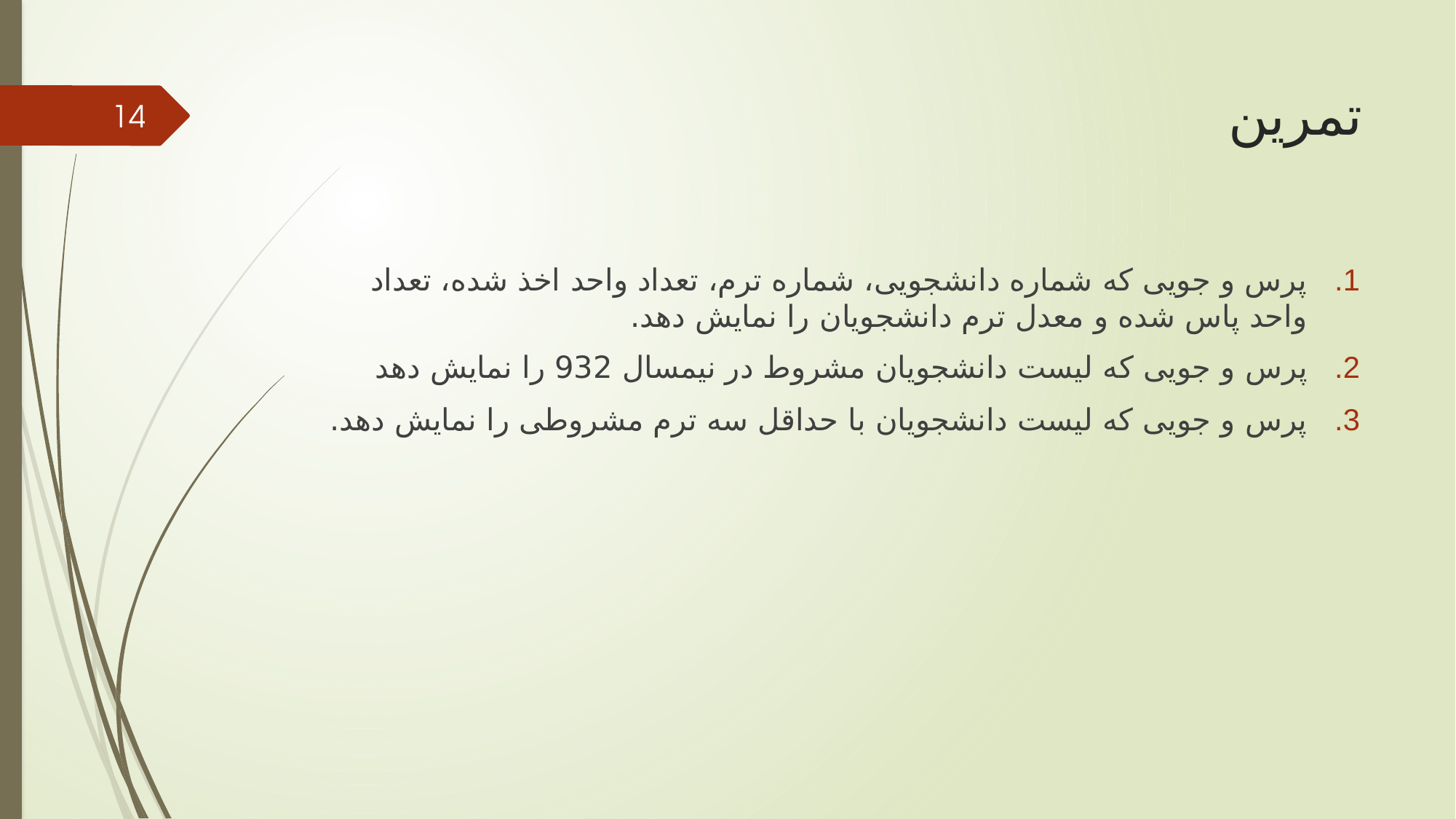

# تمرین
14
پرس و جویی که شماره دانشجویی، شماره ترم، تعداد واحد اخذ شده، تعداد واحد پاس شده و معدل ترم دانشجویان را نمایش دهد.
پرس و جویی که لیست دانشجویان مشروط در نیمسال 932 را نمایش دهد
پرس و جویی که لیست دانشجویان با حداقل سه ترم مشروطی را نمایش دهد.